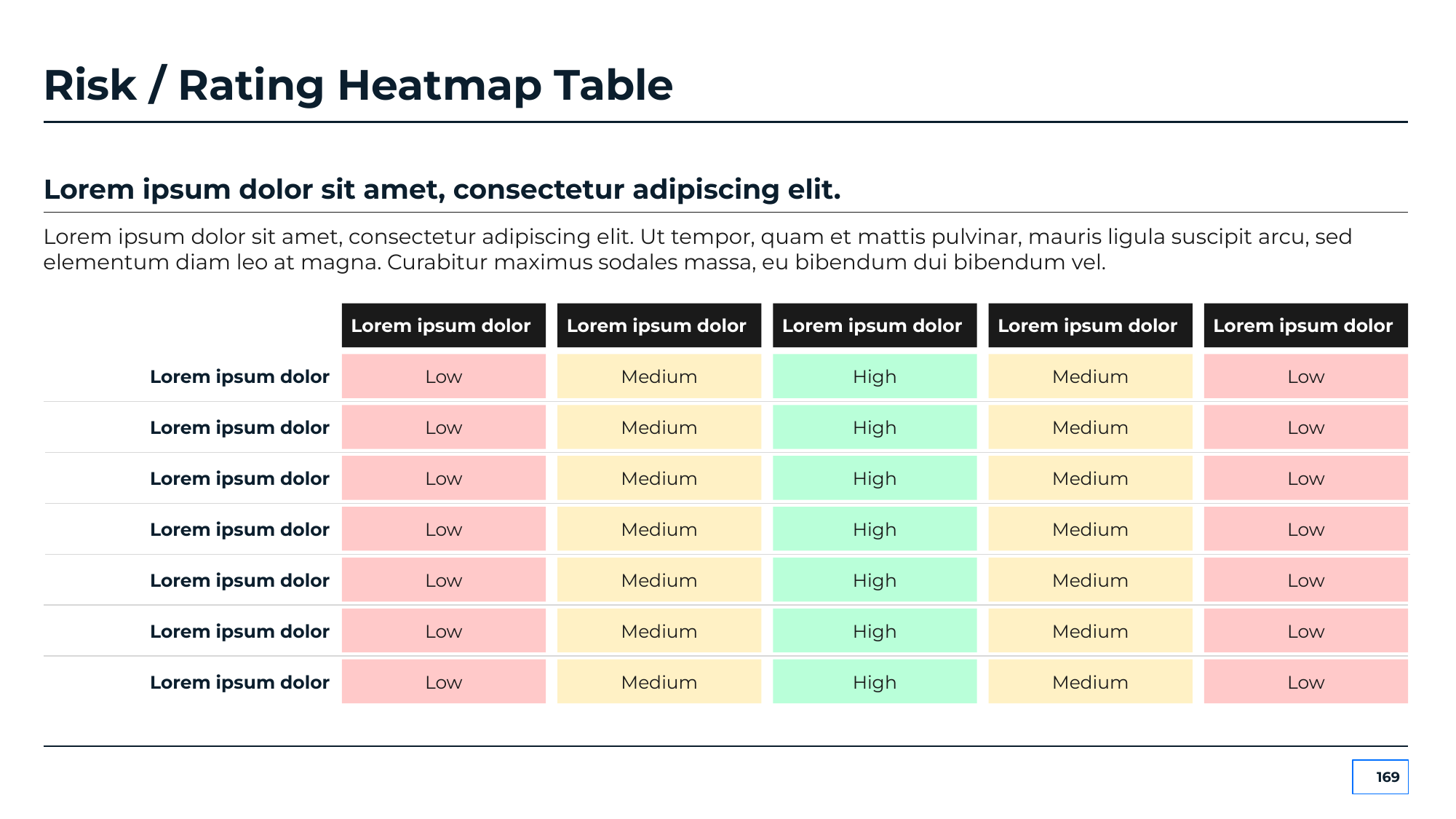

# Risk / Rating Heatmap Table
Lorem ipsum dolor sit amet, consectetur adipiscing elit.
Lorem ipsum dolor sit amet, consectetur adipiscing elit. Ut tempor, quam et mattis pulvinar, mauris ligula suscipit arcu, sed elementum diam leo at magna. Curabitur maximus sodales massa, eu bibendum dui bibendum vel.
Lorem ipsum dolor
Lorem ipsum dolor
Lorem ipsum dolor
Lorem ipsum dolor
Lorem ipsum dolor
Lorem ipsum dolor
Low
Medium
High
Medium
Low
Lorem ipsum dolor
Low
Medium
High
Medium
Low
Lorem ipsum dolor
Low
Medium
High
Medium
Low
Lorem ipsum dolor
Low
Medium
High
Medium
Low
Lorem ipsum dolor
Low
Medium
High
Medium
Low
Lorem ipsum dolor
Low
Medium
High
Medium
Low
Lorem ipsum dolor
Low
Medium
High
Medium
Low
169